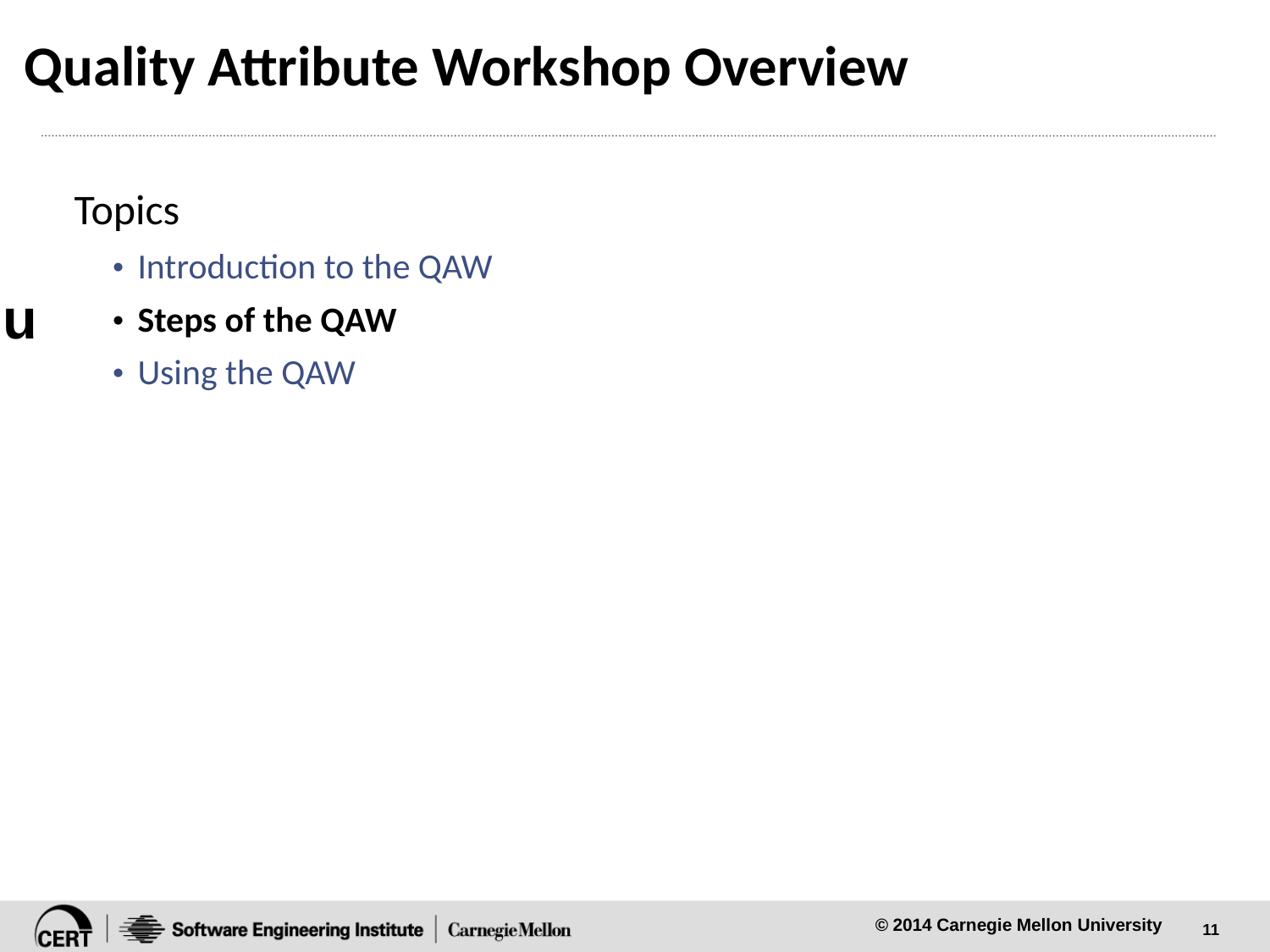

# Quality Attribute Workshop Overview
Topics
Introduction to the QAW
Steps of the QAW
Using the QAW

u